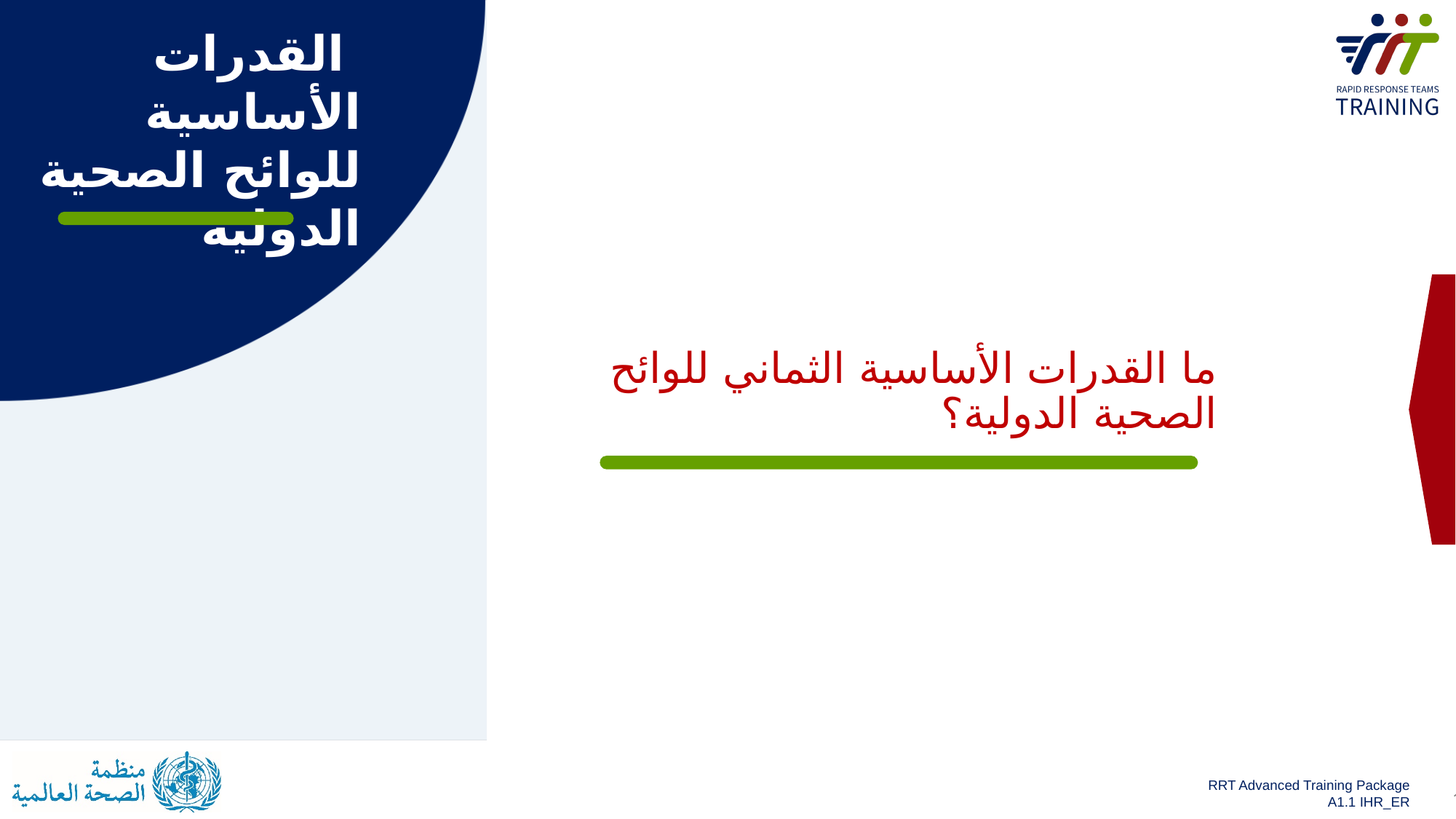

القدرات الأساسية للوائح الصحية الدولية

# ما القدرات الأساسية الثماني للوائح الصحية الدولية؟